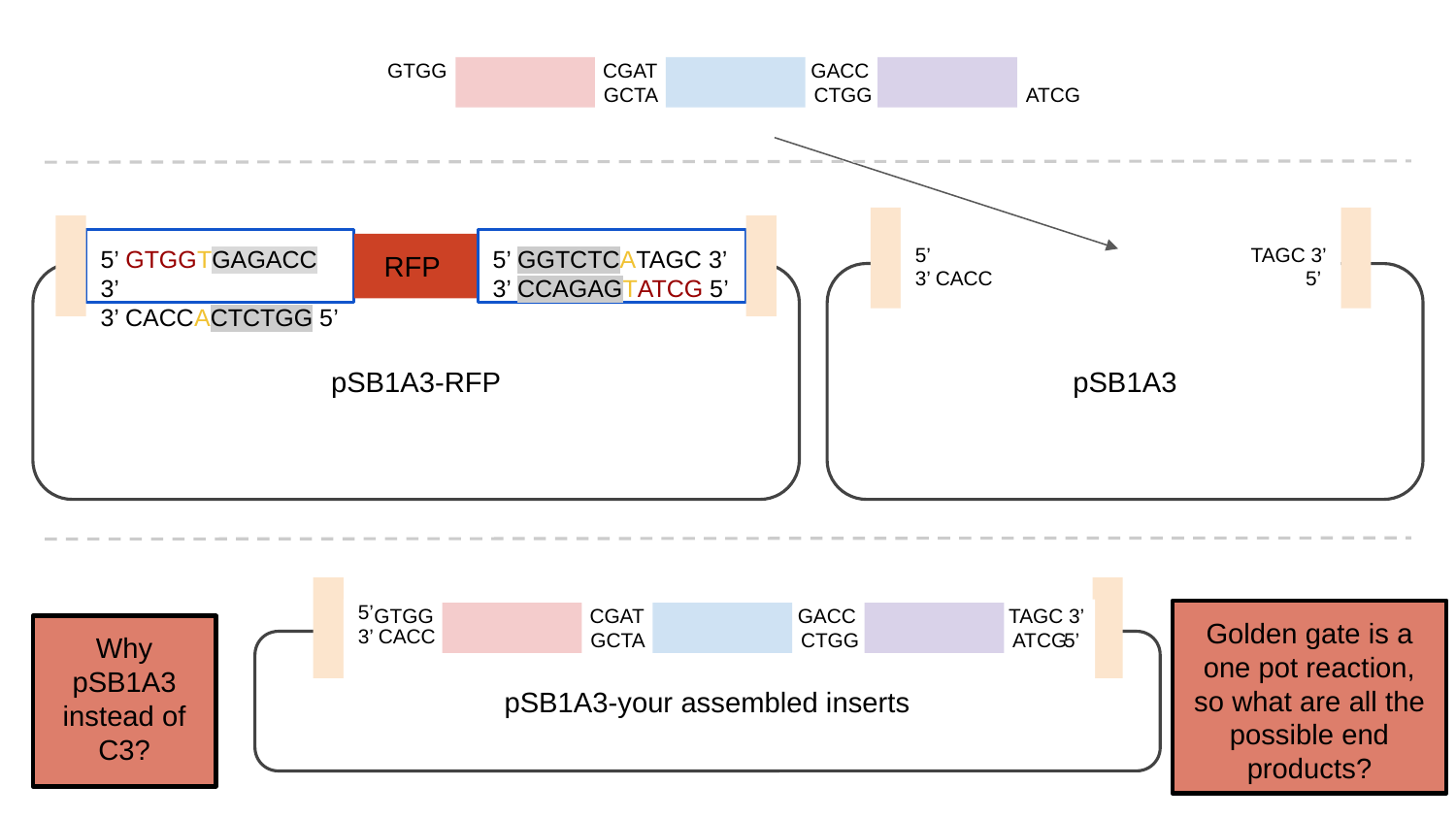

GTGG

GCTA

CGAT

CTGG

GACC

ATCG

5’ GTGGTGAGACC 3’
3’ CACCACTCTGG 5’
5’ GGTCTCATAGC 3’
3’ CCAGAGTATCG 5’
RFP
5’
3’ CACC
TAGC 3’
5’
pSB1A3-RFP
pSB1A3

5’
3’ CACC

Golden gate is a one pot reaction, so what are all the possible end products?
GTGG

GCTA

CGAT

CTGG

GACC

ATCG

TAGC 3’
5’
Why pSB1A3 instead of C3?
pSB1A3-your assembled inserts